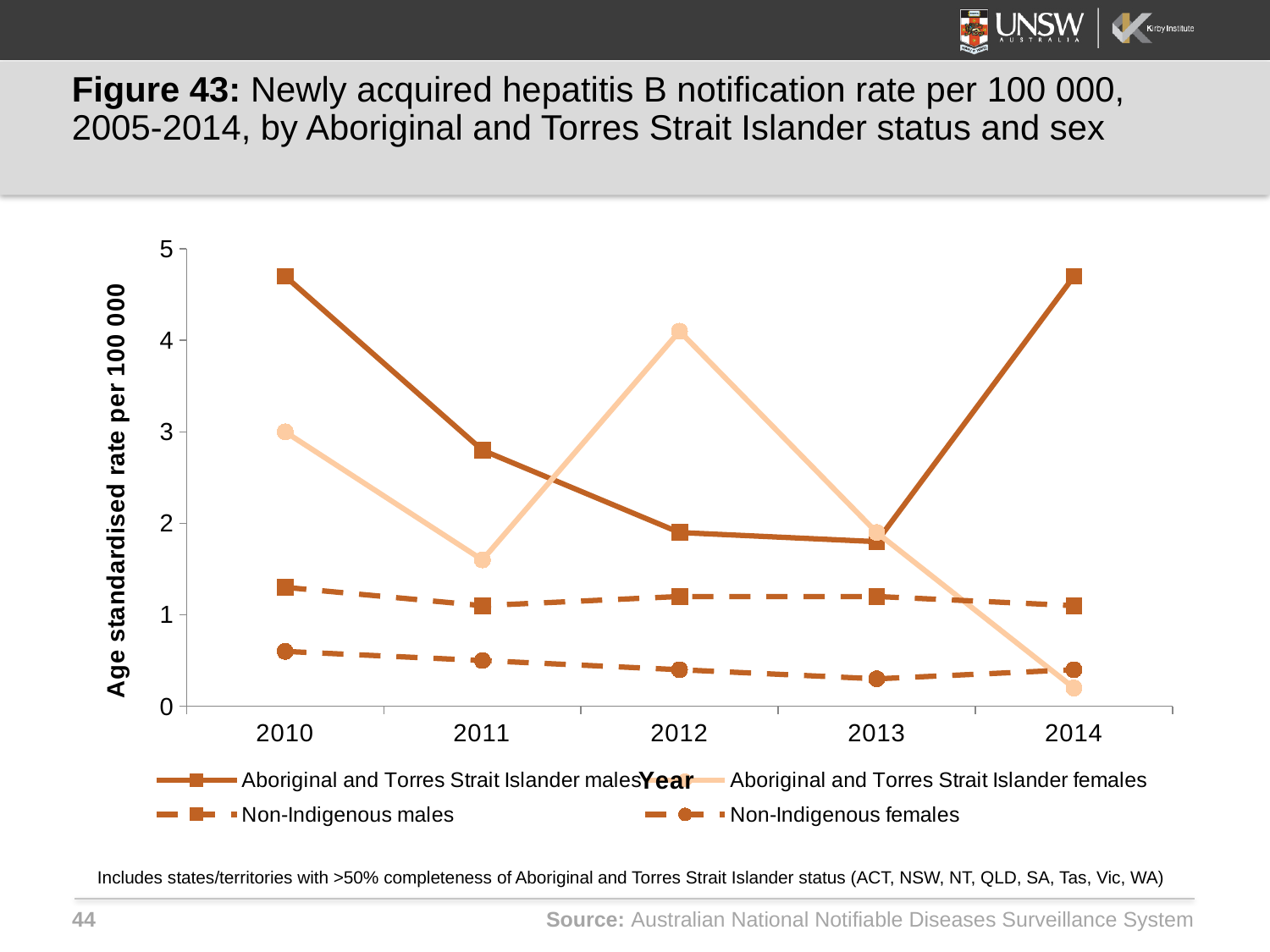

# Figure 43: Newly acquired hepatitis B notification rate per 100 000, 2005-2014, by Aboriginal and Torres Strait Islander status and sex

### Chart

| Category | Aboriginal and Torres Strait Islander males | Aboriginal and Torres Strait Islander females | Non-Indigenous males | Non-Indigenous females |
|---|---|---|---|---|
| 2010 | 4.7 | 3.0 | 1.3 | 0.6 |
| 2011 | 2.8 | 1.6 | 1.1 | 0.5 |
| 2012 | 1.9 | 4.1 | 1.2 | 0.4 |
| 2013 | 1.8 | 1.9 | 1.2 | 0.3 |
| 2014 | 4.7 | 0.2 | 1.1 | 0.4 |
Includes states/territories with >50% completeness of Aboriginal and Torres Strait Islander status (ACT, NSW, NT, QLD, SA, Tas, Vic, WA)
Source: Australian National Notifiable Diseases Surveillance System
44